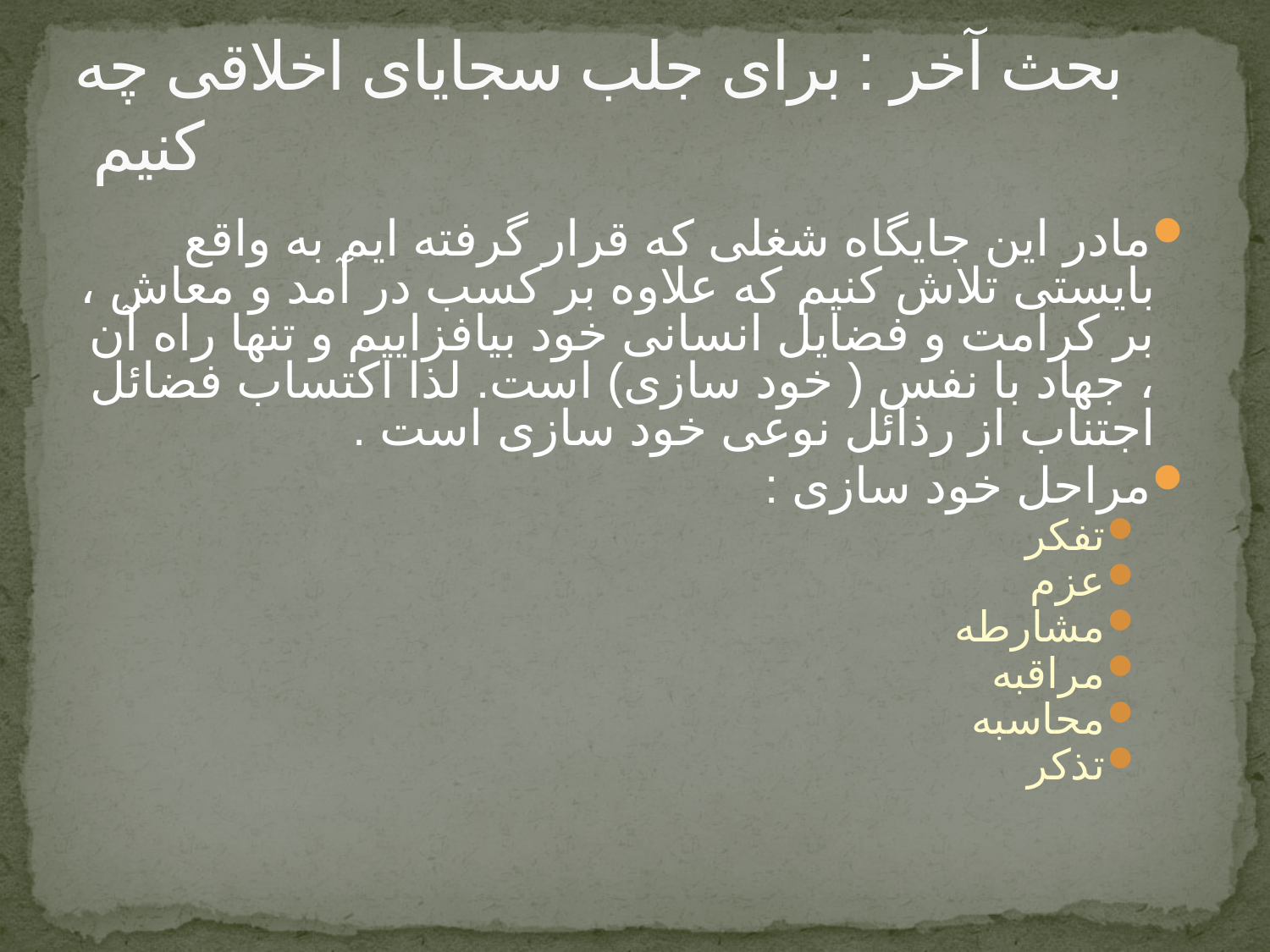

# بحث آخر : برای جلب سجایای اخلاقی چه کنیم
مادر این جایگاه شغلی که قرار گرفته ایم به واقع بایستی تلاش کنیم که علاوه بر کسب در آمد و معاش ، بر کرامت و فضایل انسانی خود بیافزاییم و تنها راه آن ، جهاد با نفس ( خود سازی) است. لذا اکتساب فضائل اجتناب از رذائل نوعی خود سازی است .
مراحل خود سازی :
تفکر
عزم
مشارطه
مراقبه
محاسبه
تذکر